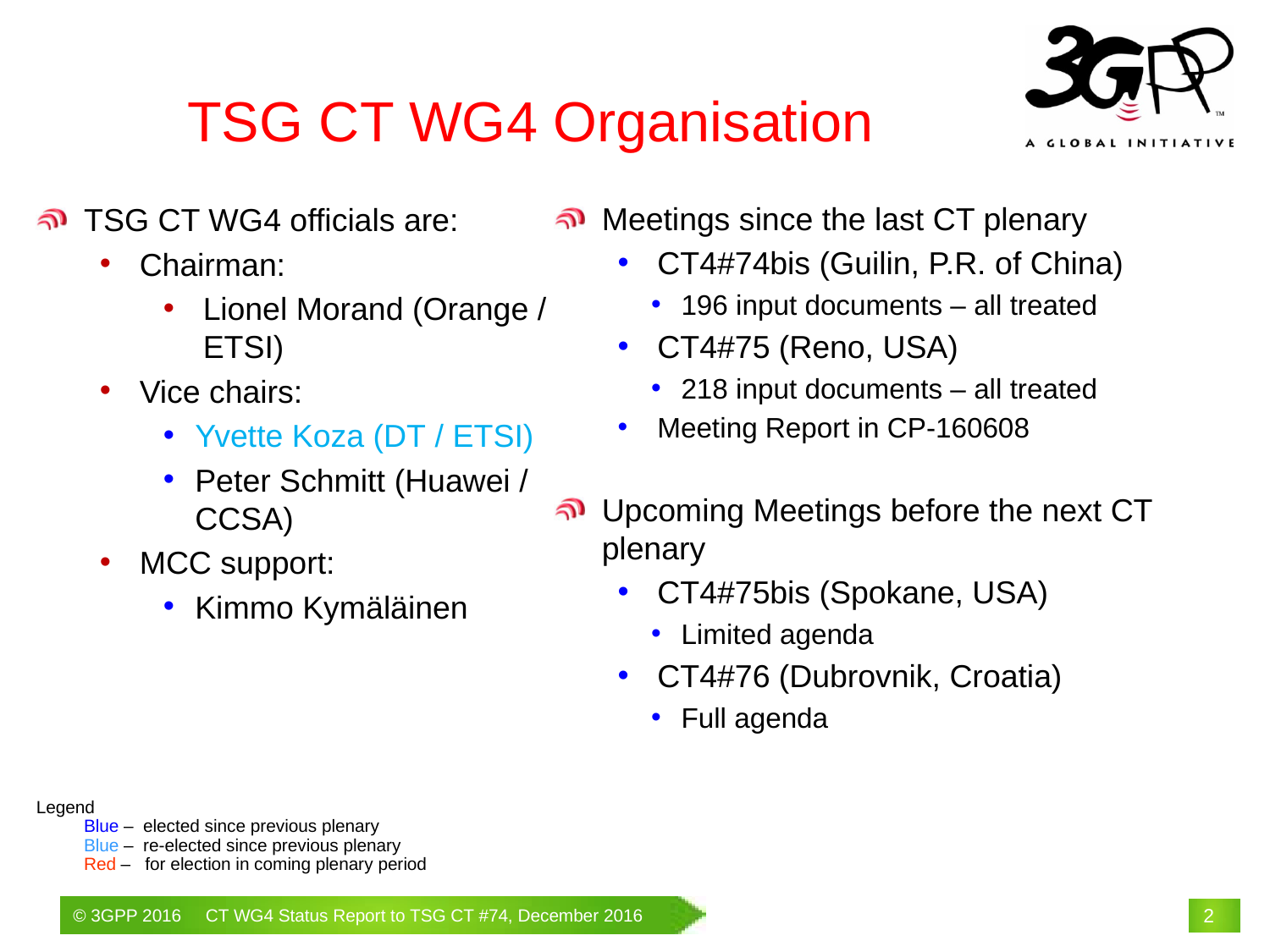

TSG CT WG4 Organisation
Meetings since the last CT plenary
CT4#74bis (Guilin, P.R. of China)
196 input documents – all treated
CT4#75 (Reno, USA)
218 input documents – all treated
Meeting Report in CP-160608

Upcoming Meetings before the next CT plenary
CT4#75bis (Spokane, USA)
Limited agenda
CT4#76 (Dubrovnik, Croatia)
Full agenda
TSG CT WG4 officials are:
Chairman:
Lionel Morand (Orange / ETSI)
Vice chairs:
Yvette Koza (DT / ETSI)
Peter Schmitt (Huawei / CCSA)
MCC support:
Kimmo Kymäläinen
Legend
Blue –  elected since previous plenary
	Blue –  re-elected since previous plenary
Red –   for election in coming plenary period